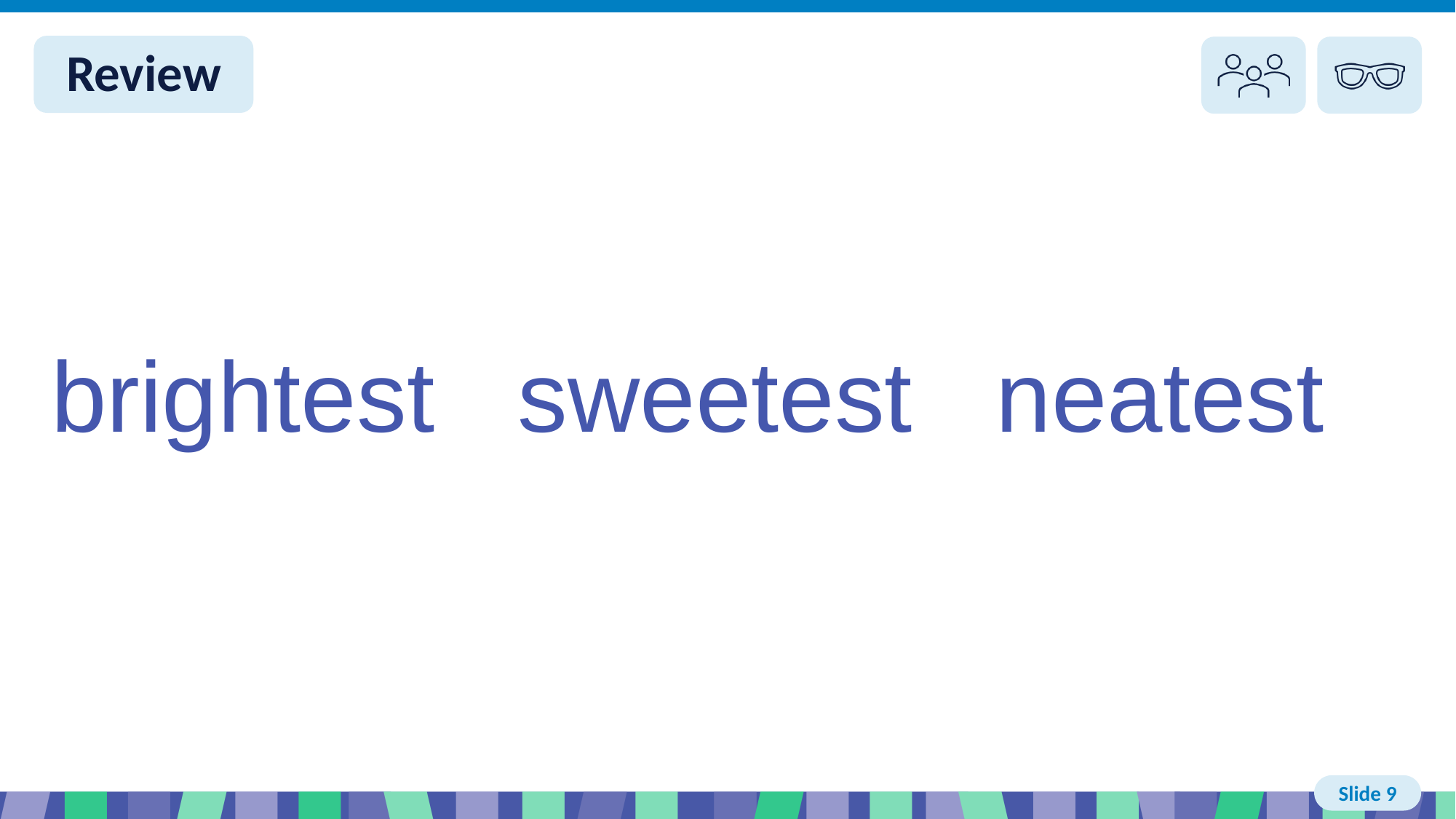

Slide 9 Review You do
brightest   sweetest   neatest